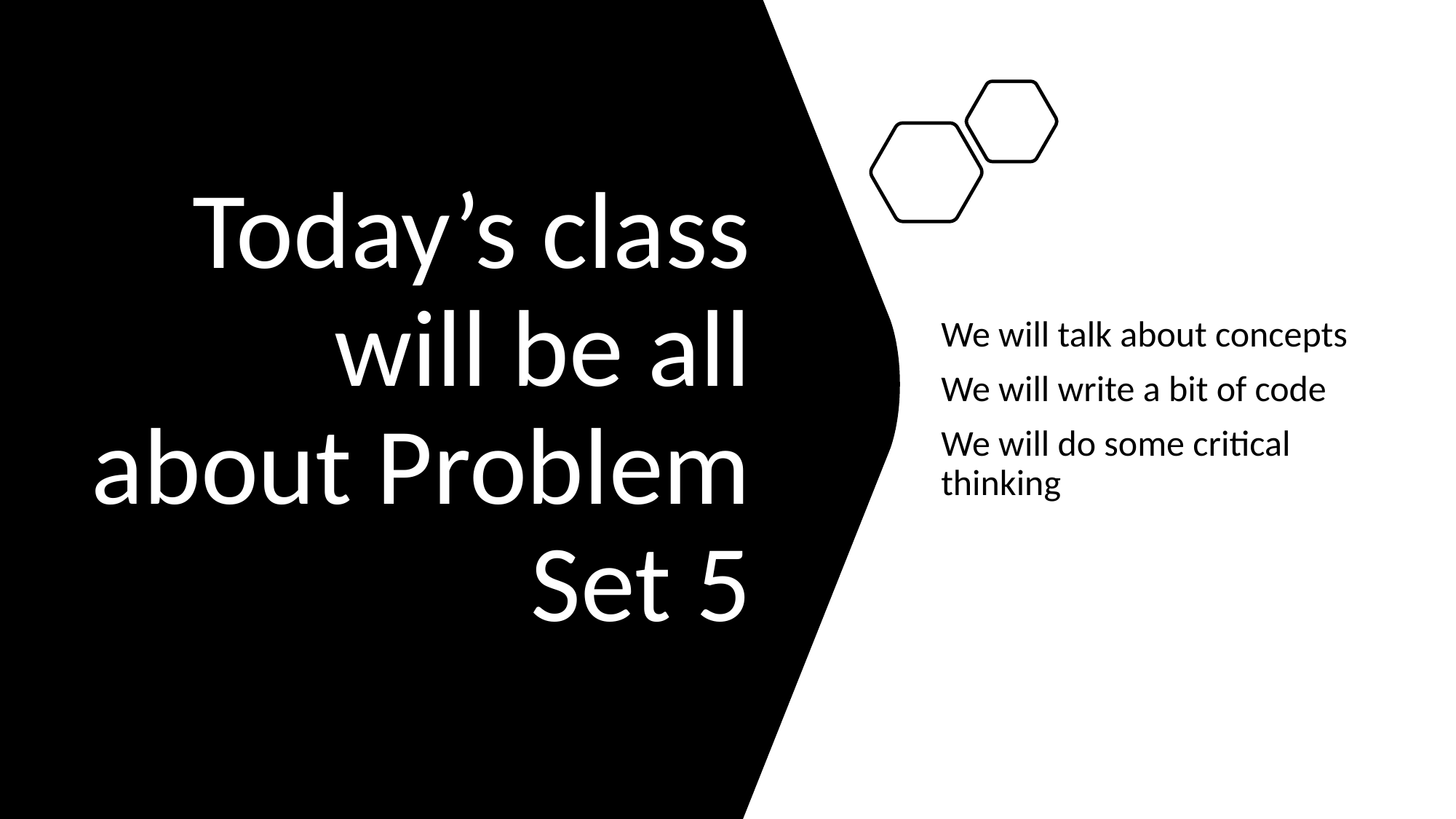

# Today’s class will be all about Problem Set 5
We will talk about concepts
We will write a bit of code
We will do some critical thinking